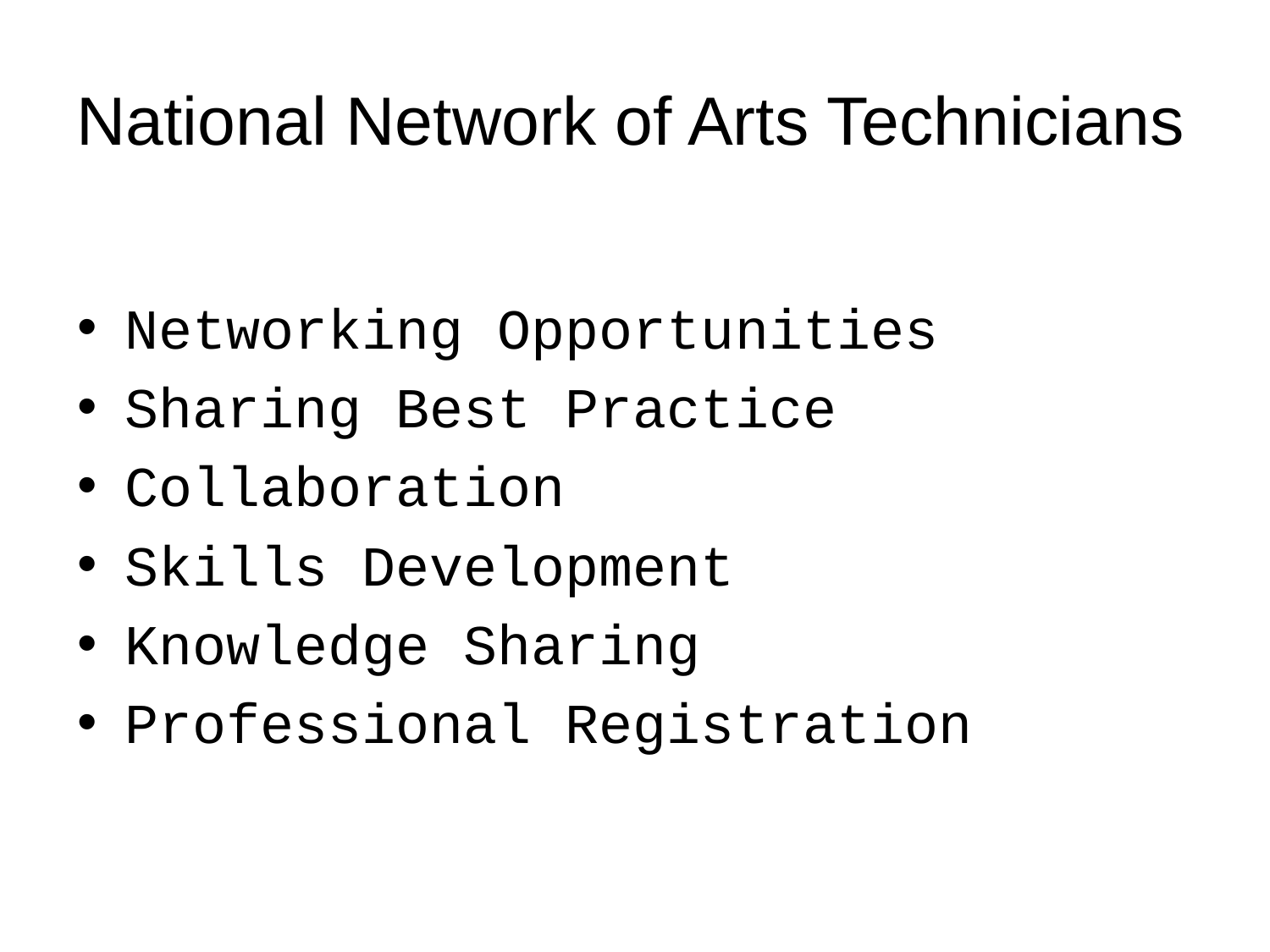

# National Network of Arts Technicians
Networking Opportunities
Sharing Best Practice
Collaboration
Skills Development
Knowledge Sharing
Professional Registration